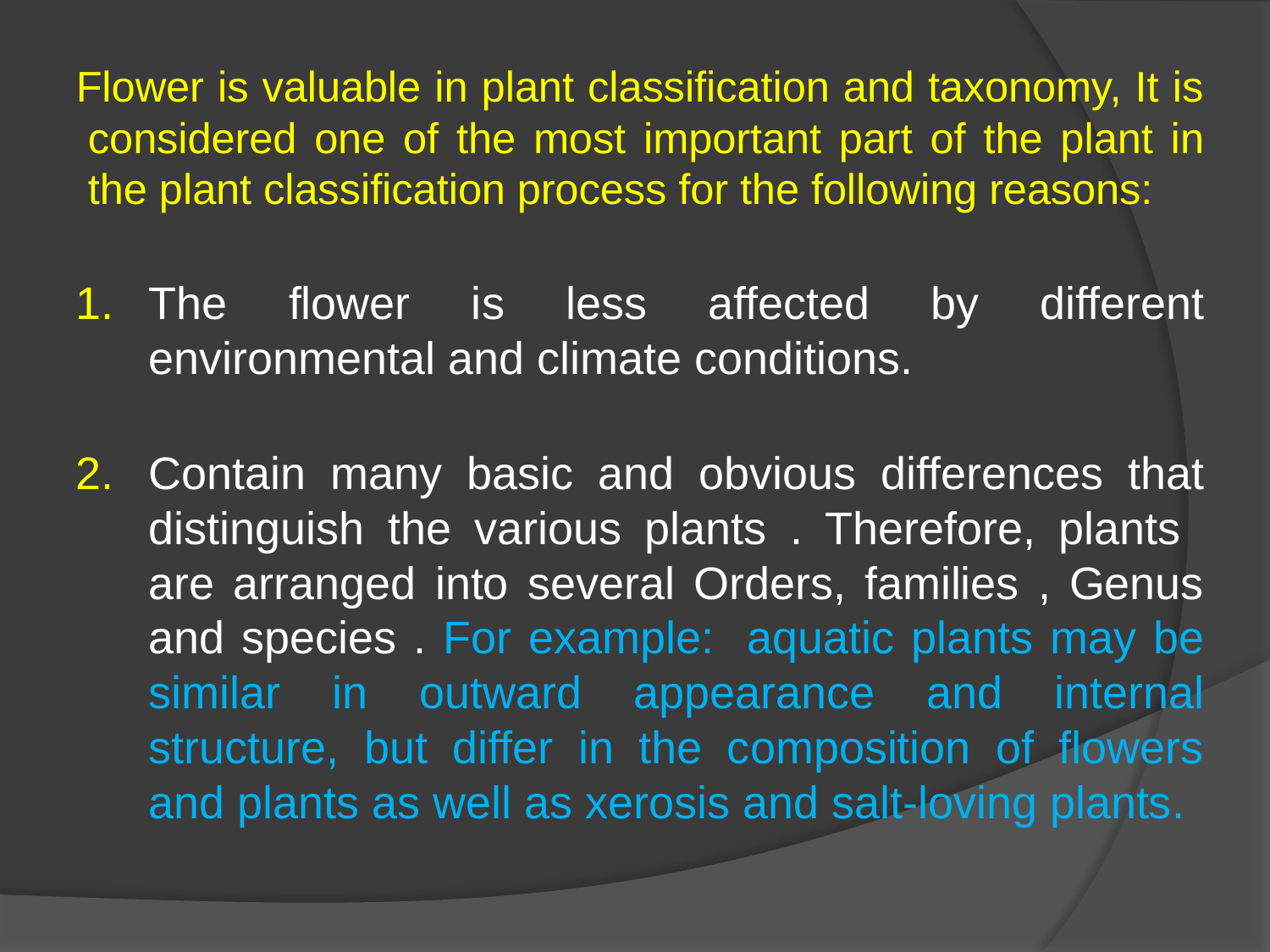

Flower is valuable in plant classification and taxonomy, It is considered one of the most important part of the plant in the plant classification process for the following reasons:

The flower is less affected by different environmental and climate conditions.

Contain many basic and obvious differences that distinguish the various plants . Therefore, plants  are arranged into several Orders, families , Genus and species . For example:  aquatic plants may be similar in outward appearance and internal structure, but differ in the composition of flowers and plants as well as xerosis and salt-loving plants.